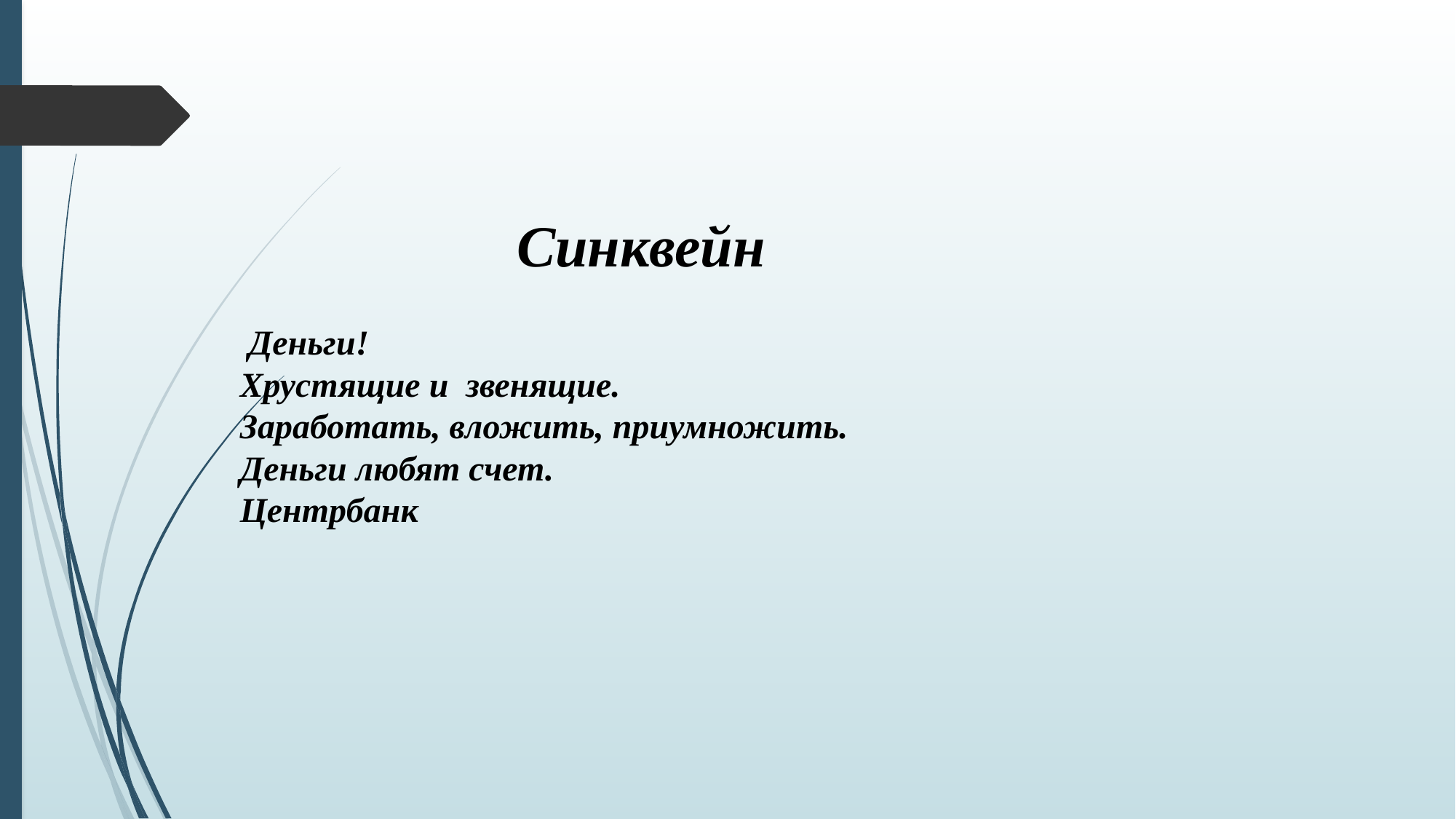

# Синквейн Деньги! Хрустящие и  звенящие. Заработать, вложить, приумножить. Деньги любят счет. Центрбанк